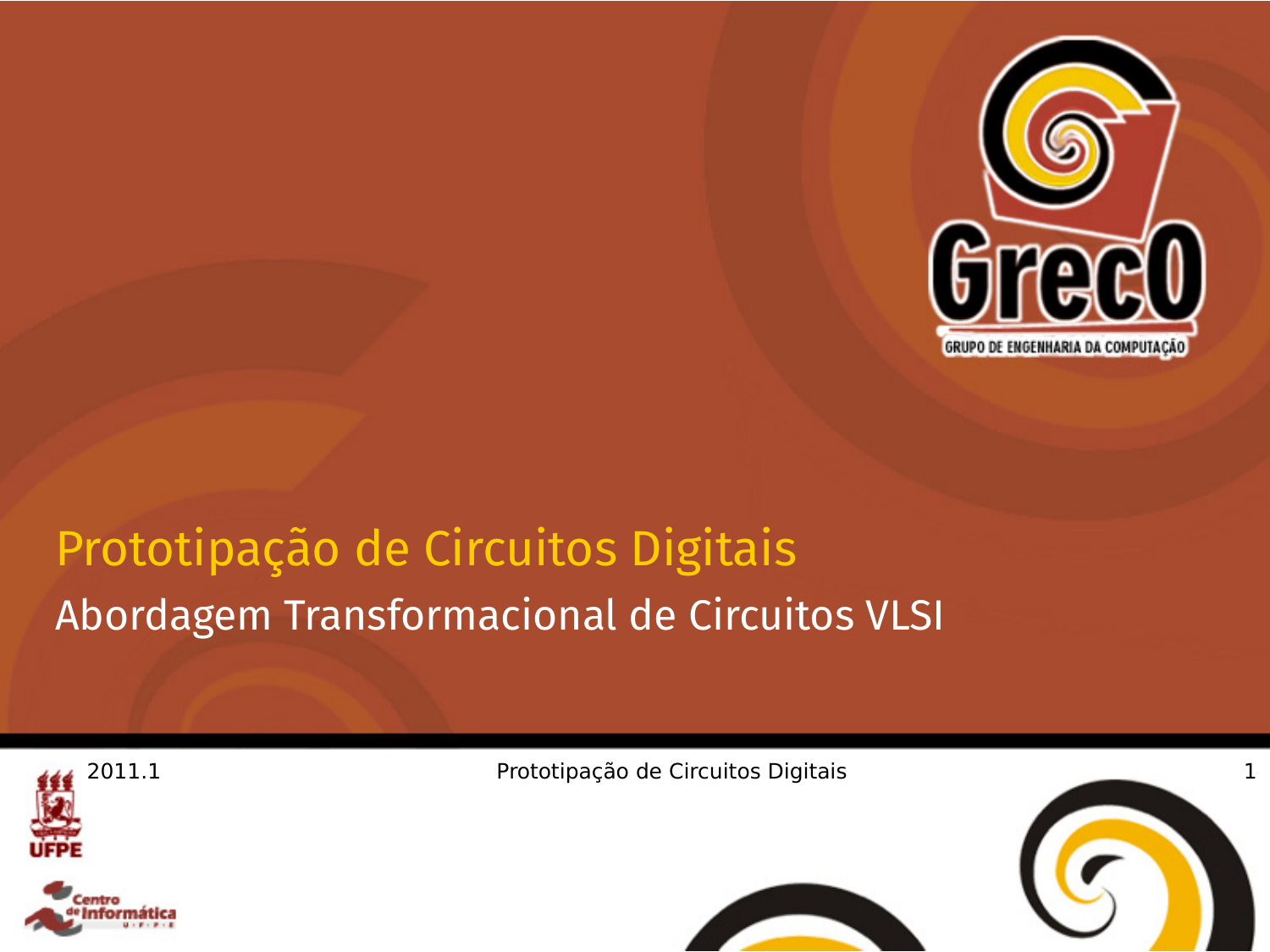

# Prototipação de Circuitos Digitais
Abordagem Transformacional de Circuitos VLSI
2011.1
Prototipação de Circuitos Digitais
1